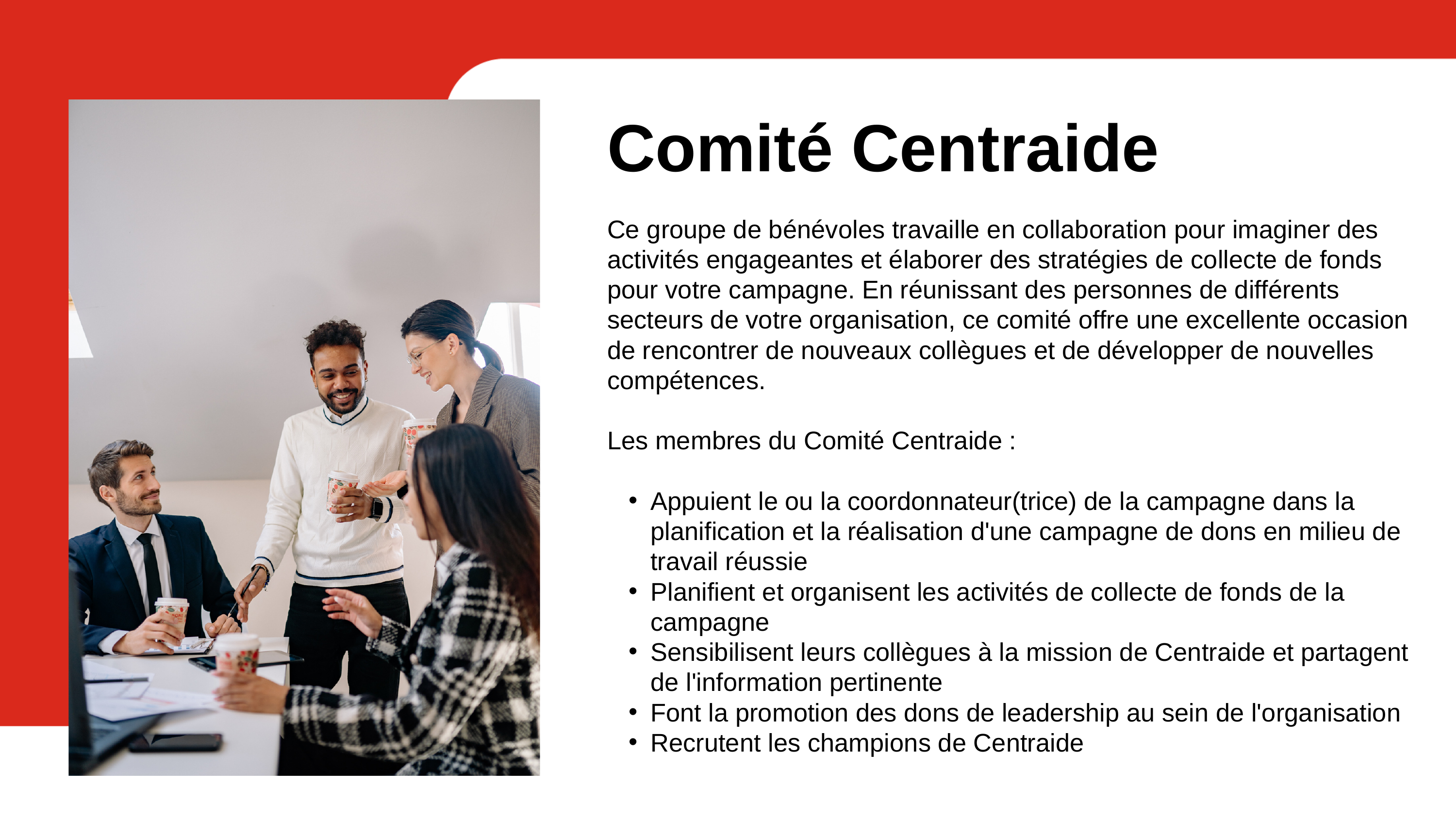

Comité Centraide
Ce groupe de bénévoles travaille en collaboration pour imaginer des activités engageantes et élaborer des stratégies de collecte de fonds pour votre campagne. En réunissant des personnes de différents secteurs de votre organisation, ce comité offre une excellente occasion de rencontrer de nouveaux collègues et de développer de nouvelles compétences.

Les membres du Comité Centraide :

Appuient le ou la coordonnateur(trice) de la campagne dans la planification et la réalisation d'une campagne de dons en milieu de travail réussie
Planifient et organisent les activités de collecte de fonds de la campagne
Sensibilisent leurs collègues à la mission de Centraide et partagent de l'information pertinente
Font la promotion des dons de leadership au sein de l'organisation
Recrutent les champions de Centraide